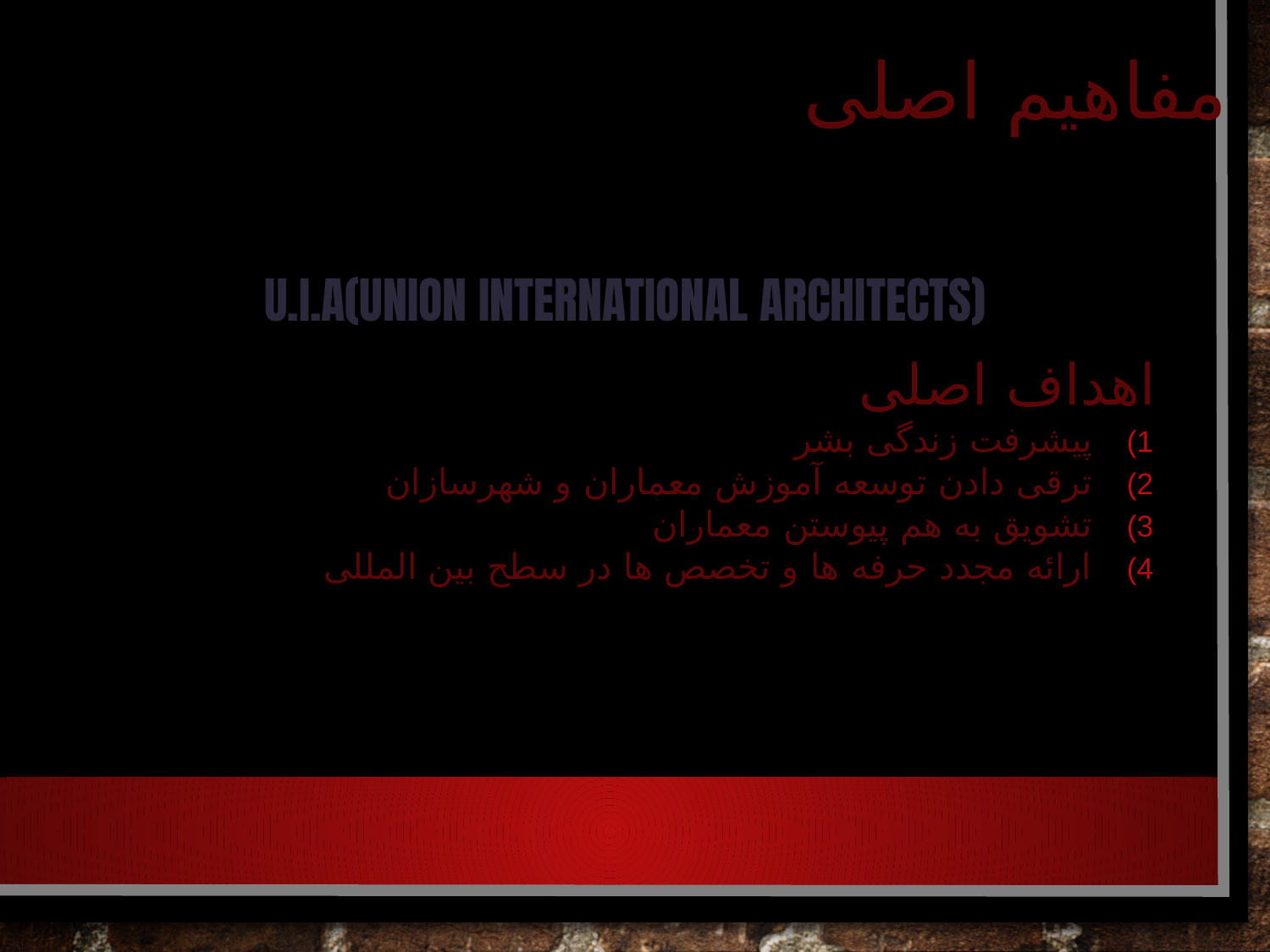

مفاهیم اصلی
U.I.A(UNION INTERNATIONAL ARCHITECTS)

اهداف اصلی
پیشرفت زندگی بشر
ترقی دادن توسعه آموزش معماران و شهرسازان
تشویق به هم پیوستن معماران
ارائه مجدد حرفه ها و تخصص ها در سطح بین المللی